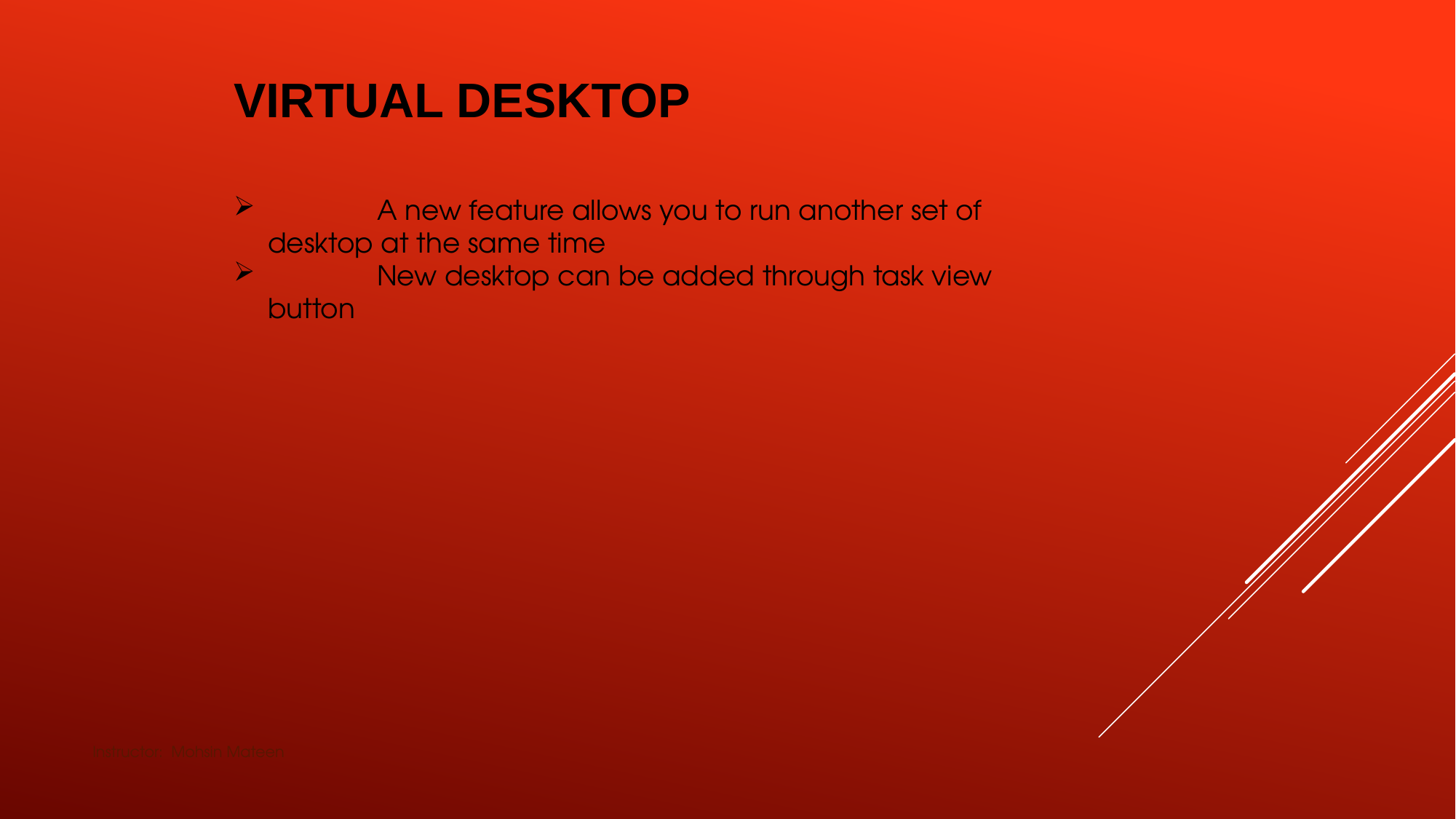

VIRTUAL DESKTOP

	A new feature allows you to run another set of desktop at the same time
 	New desktop can be added through task view button

Instructor:  Mohsin Mateen